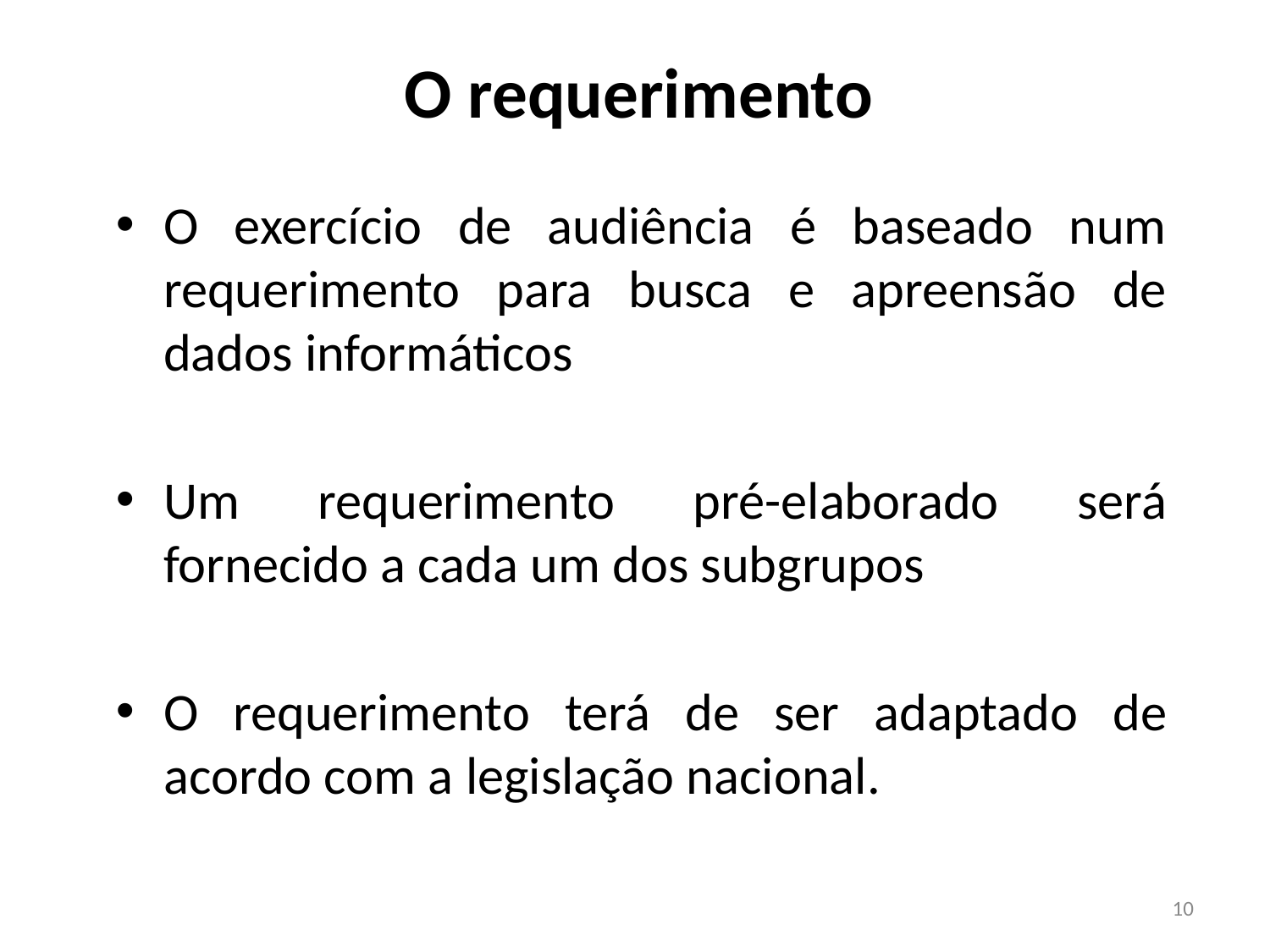

O requerimento
O exercício de audiência é baseado num requerimento para busca e apreensão de dados informáticos

Um requerimento pré-elaborado será fornecido a cada um dos subgrupos

O requerimento terá de ser adaptado de acordo com a legislação nacional.
10